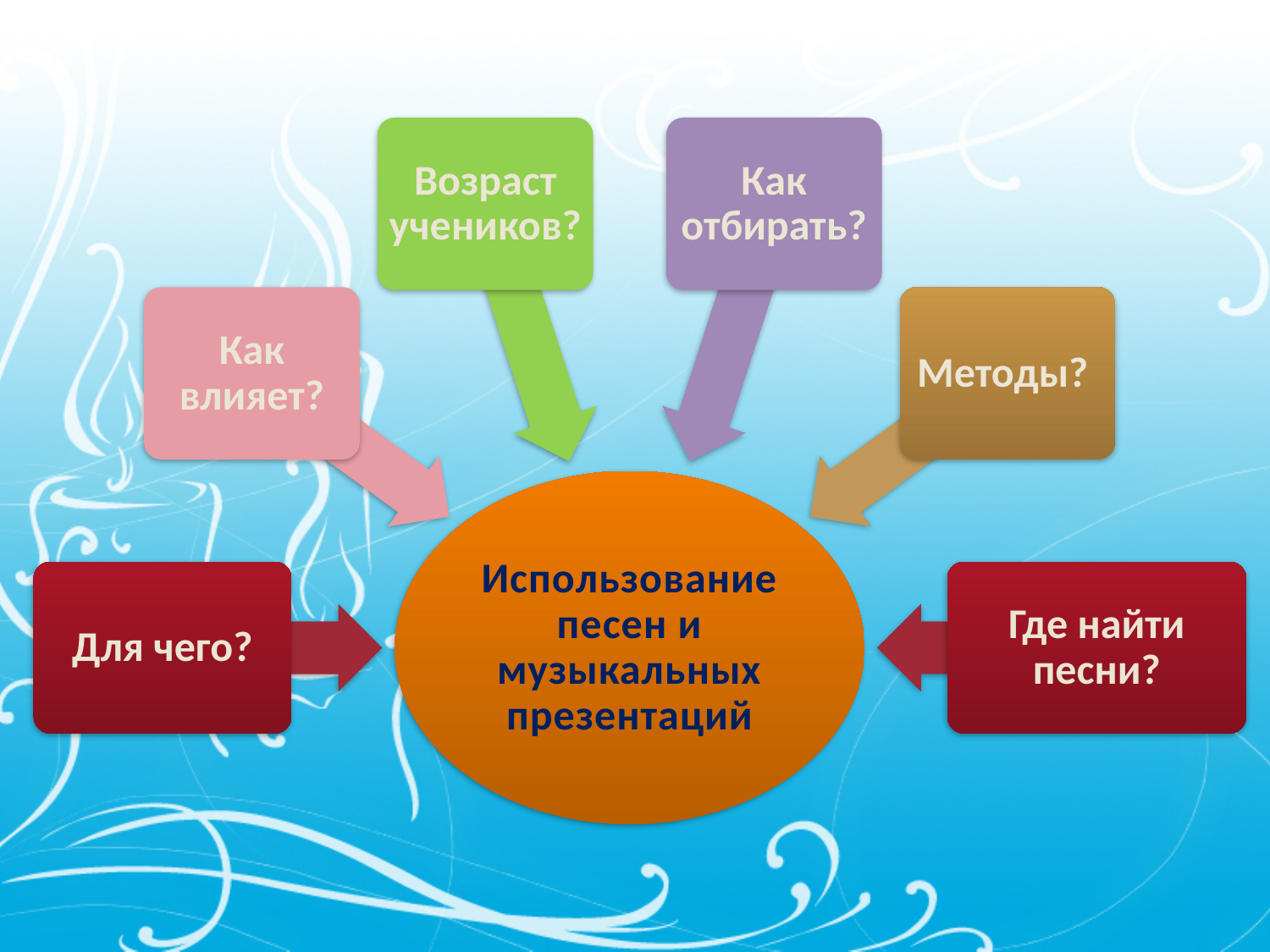

Использование песен и музыкальных презентаций
Для чего?
Как влияет?
Возраст учеников?
Как отбирать?
Методы?
Где найти песни?